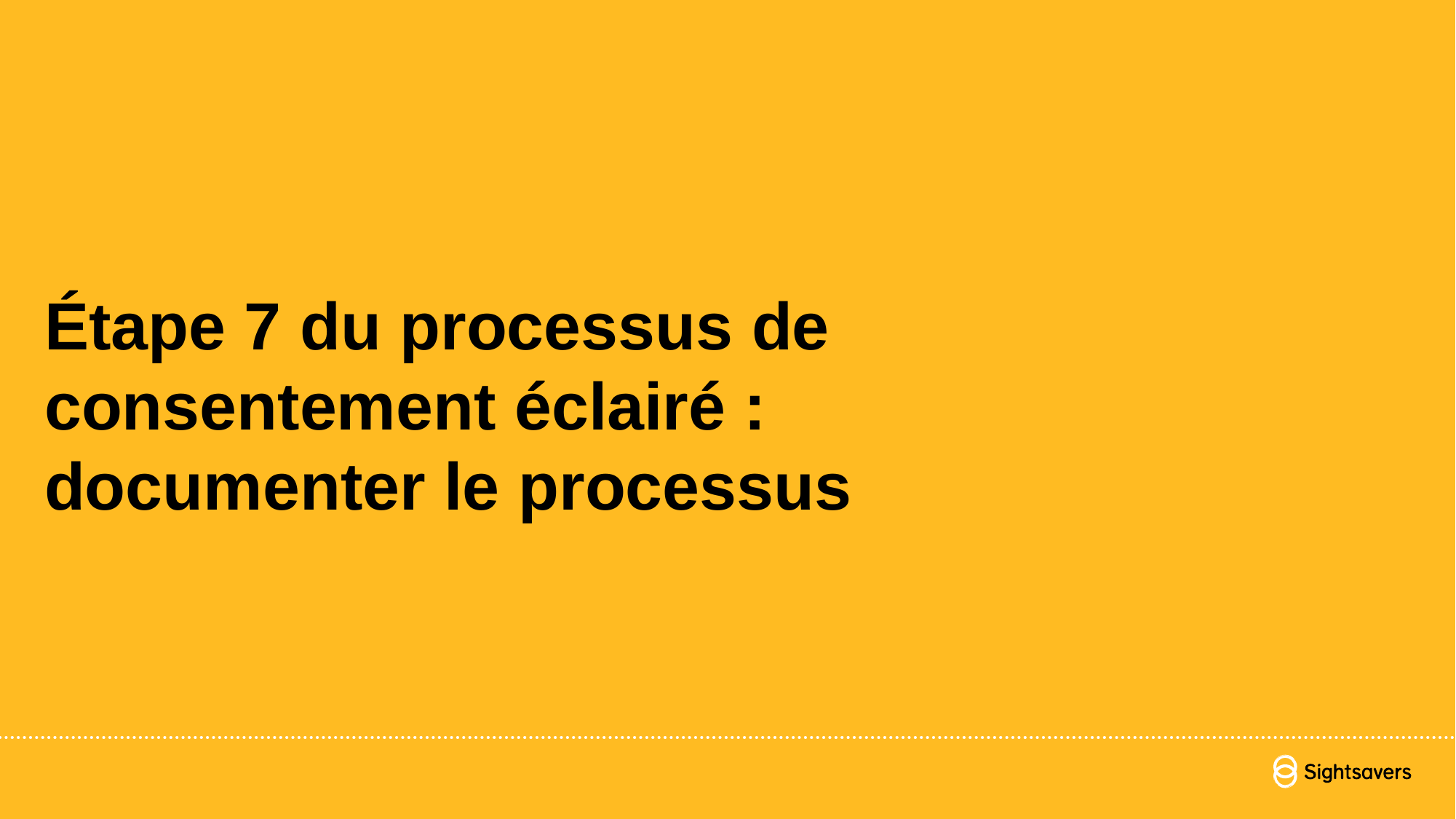

# Étape 7 du processus de consentement éclairé : documenter le processus